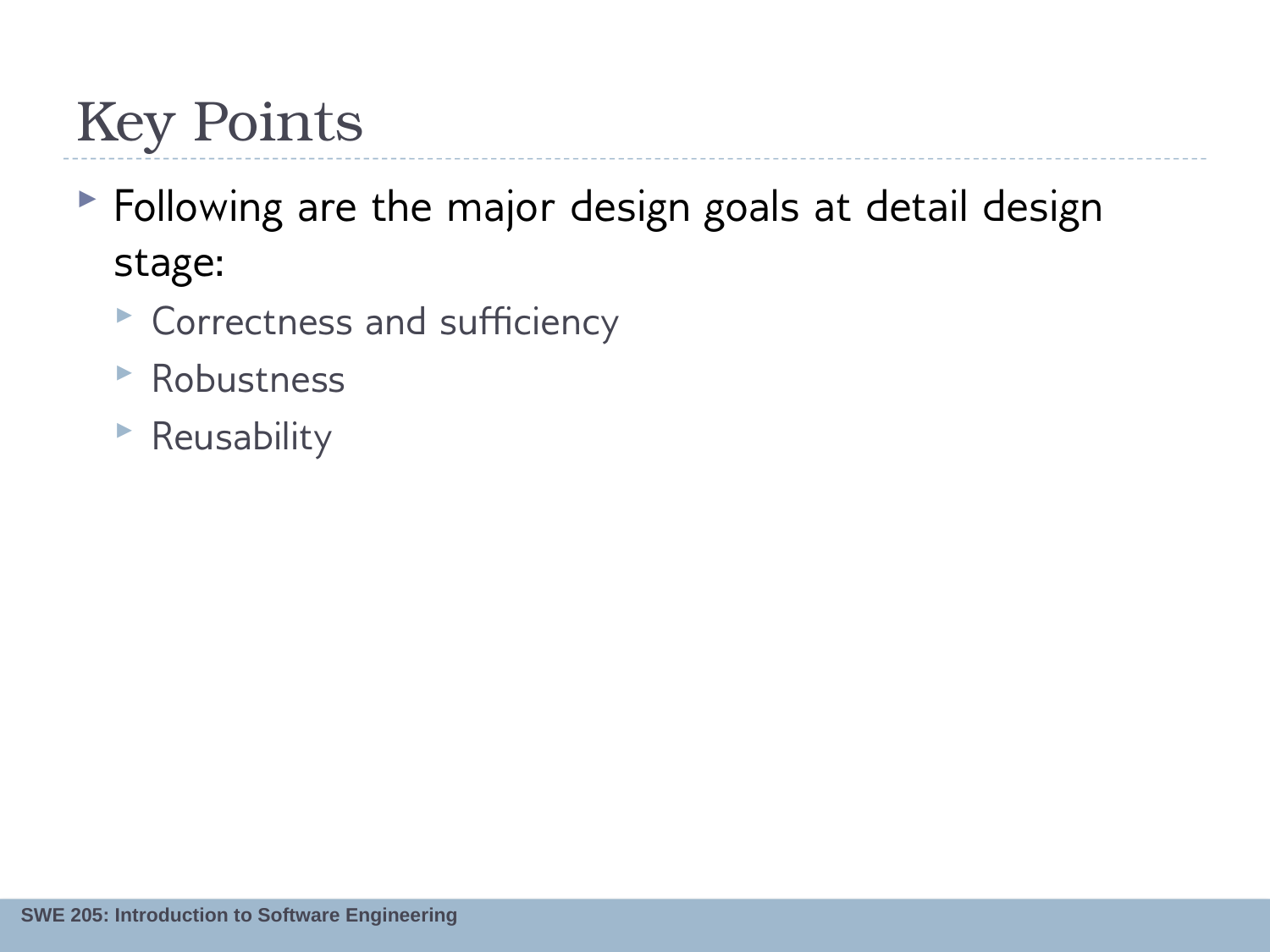

# Key Points
Following are the major design goals at detail design stage:
Correctness and sufficiency
Robustness
Reusability